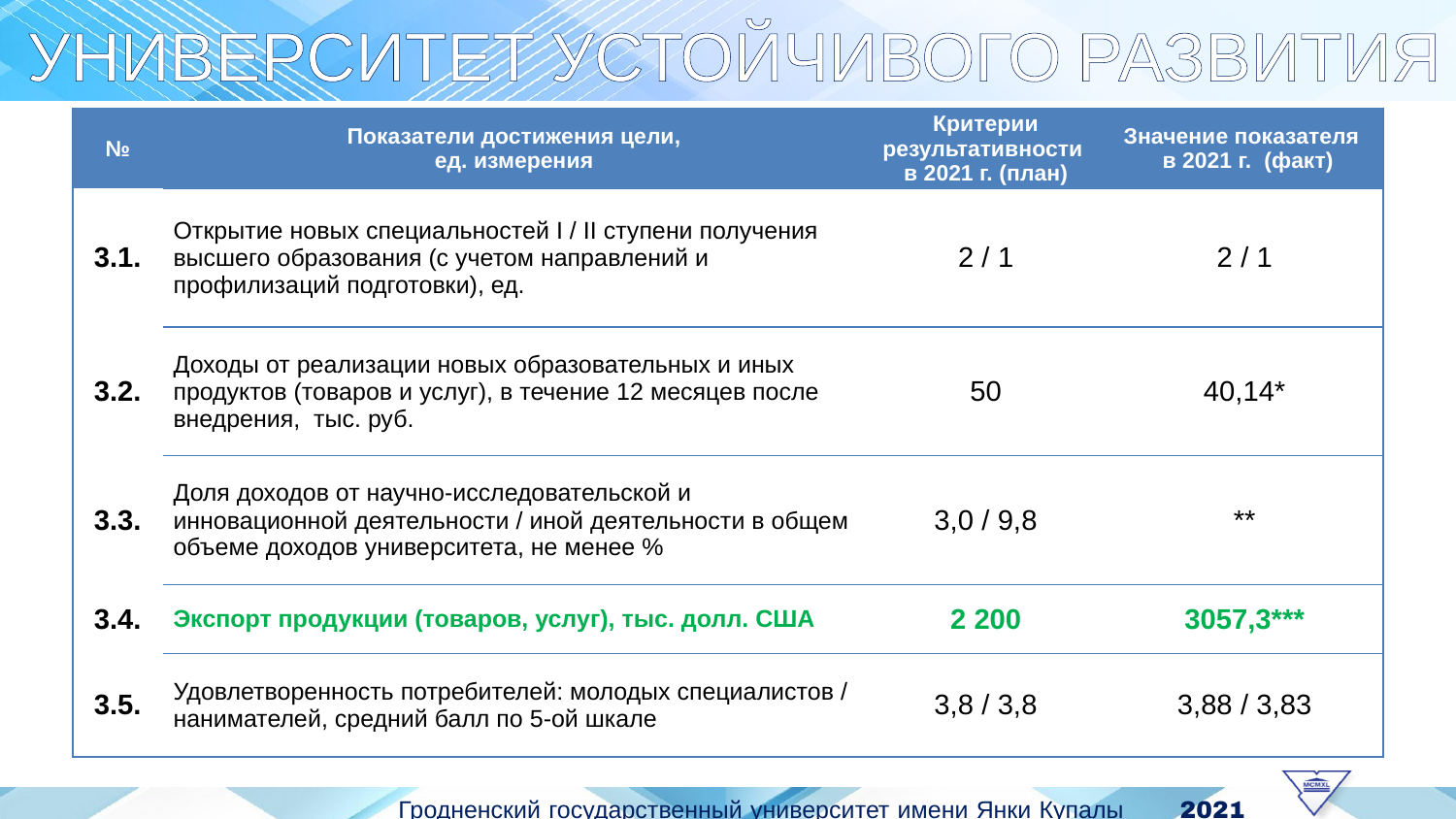

УНИВЕРСИТЕТ УСТОЙЧИВОГО РАЗВИТИЯ
| № | Показатели достижения цели, ед. измерения | Критерии результативности в 2021 г. (план) | Значение показателя в 2021 г. (факт) |
| --- | --- | --- | --- |
| 3.1. | Открытие новых специальностей I / II ступени получения высшего образования (с учетом направлений и профилизаций подготовки), ед. | 2 / 1 | 2 / 1 |
| 3.2. | Доходы от реализации новых образовательных и иных продуктов (товаров и услуг), в течение 12 месяцев после внедрения, тыс. руб. | 50 | 40,14\* |
| 3.3. | Доля доходов от научно-исследовательской и инновационной деятельности / иной деятельности в общем объеме доходов университета, не менее % | 3,0 / 9,8 | \*\* |
| 3.4. | Экспорт продукции (товаров, услуг), тыс. долл. США | 2 200 | 3057,3\*\*\* |
| 3.5. | Удовлетворенность потребителей: молодых специалистов / нанимателей, средний балл по 5-ой шкале | 3,8 / 3,8 | 3,88 / 3,83 |